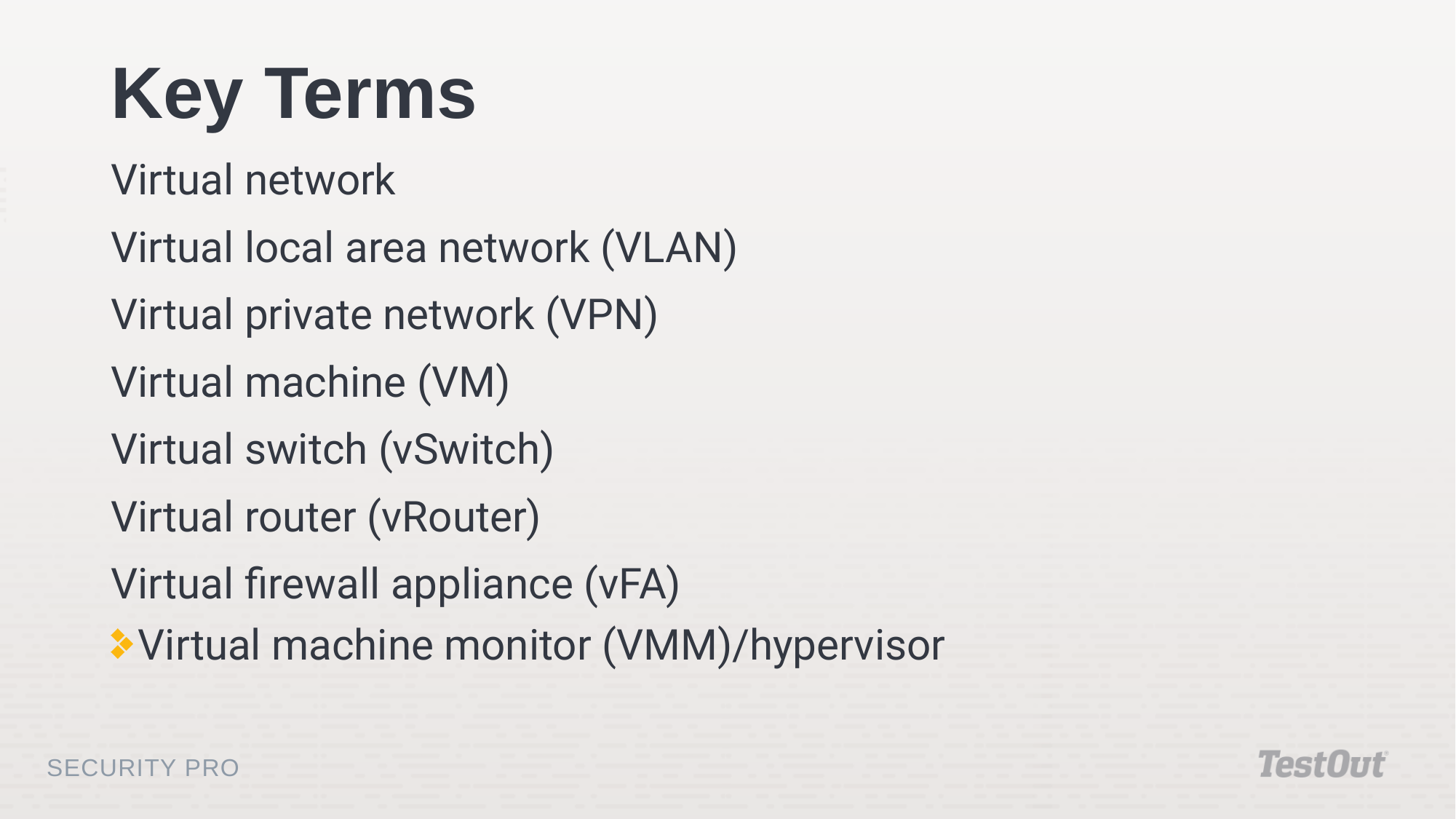

# Key Terms
Virtual network
Virtual local area network (VLAN)
Virtual private network (VPN)
Virtual machine (VM)
Virtual switch (vSwitch)
Virtual router (vRouter)
Virtual firewall appliance (vFA)
Virtual machine monitor (VMM)/hypervisor
Security Pro